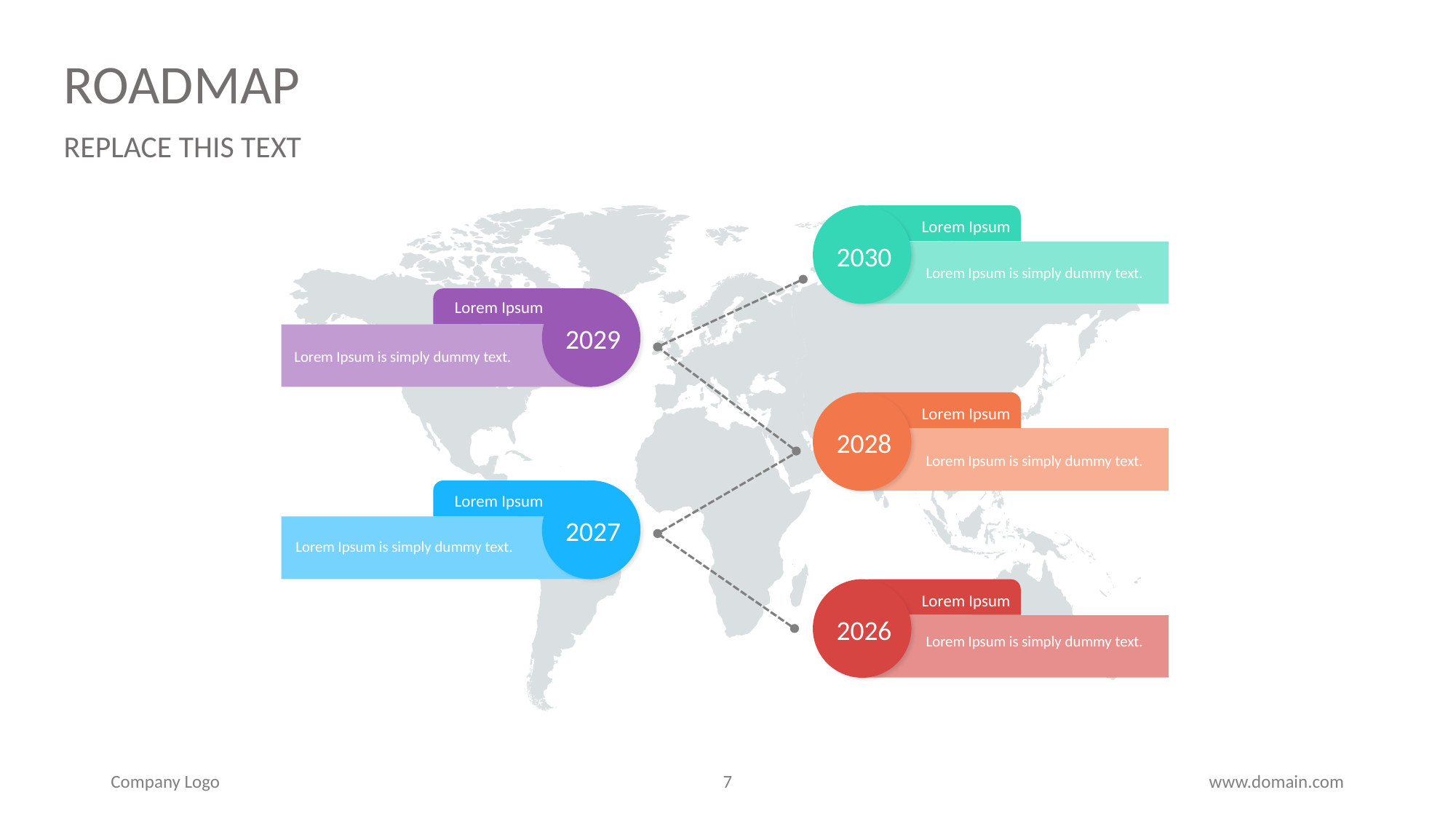

# ROADMAP
REPLACE THIS TEXT

Lorem Ipsum
2030
Lorem Ipsum is simply dummy text.

Lorem Ipsum
2029
Lorem Ipsum is simply dummy text.

Lorem Ipsum
2028
Lorem Ipsum is simply dummy text.

Lorem Ipsum
2027
Lorem Ipsum is simply dummy text.

Lorem Ipsum
2026
Lorem Ipsum is simply dummy text.
Company Logo
7
www.domain.com